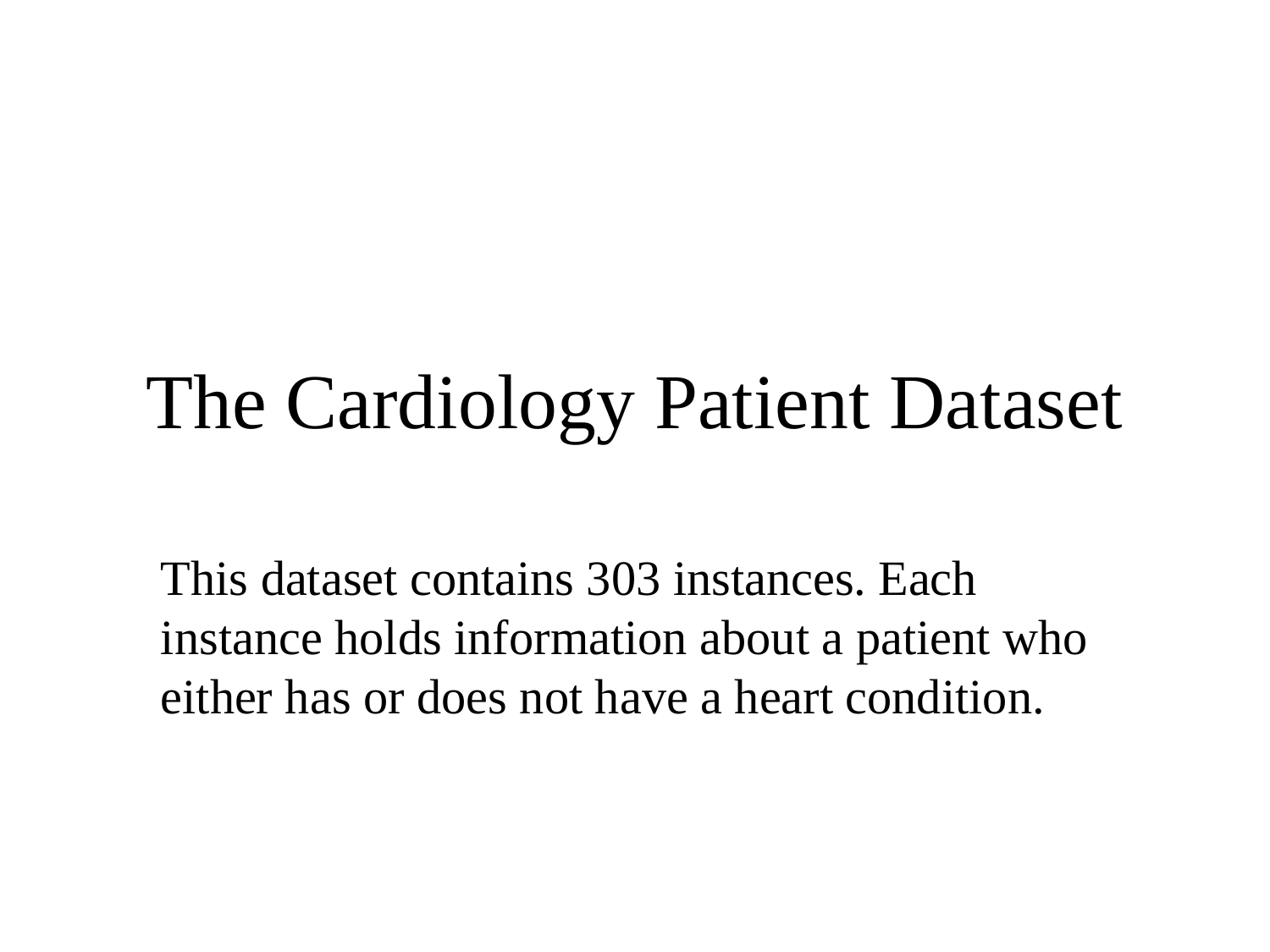

# The Cardiology Patient Dataset
This dataset contains 303 instances. Each instance holds information about a patient who either has or does not have a heart condition.